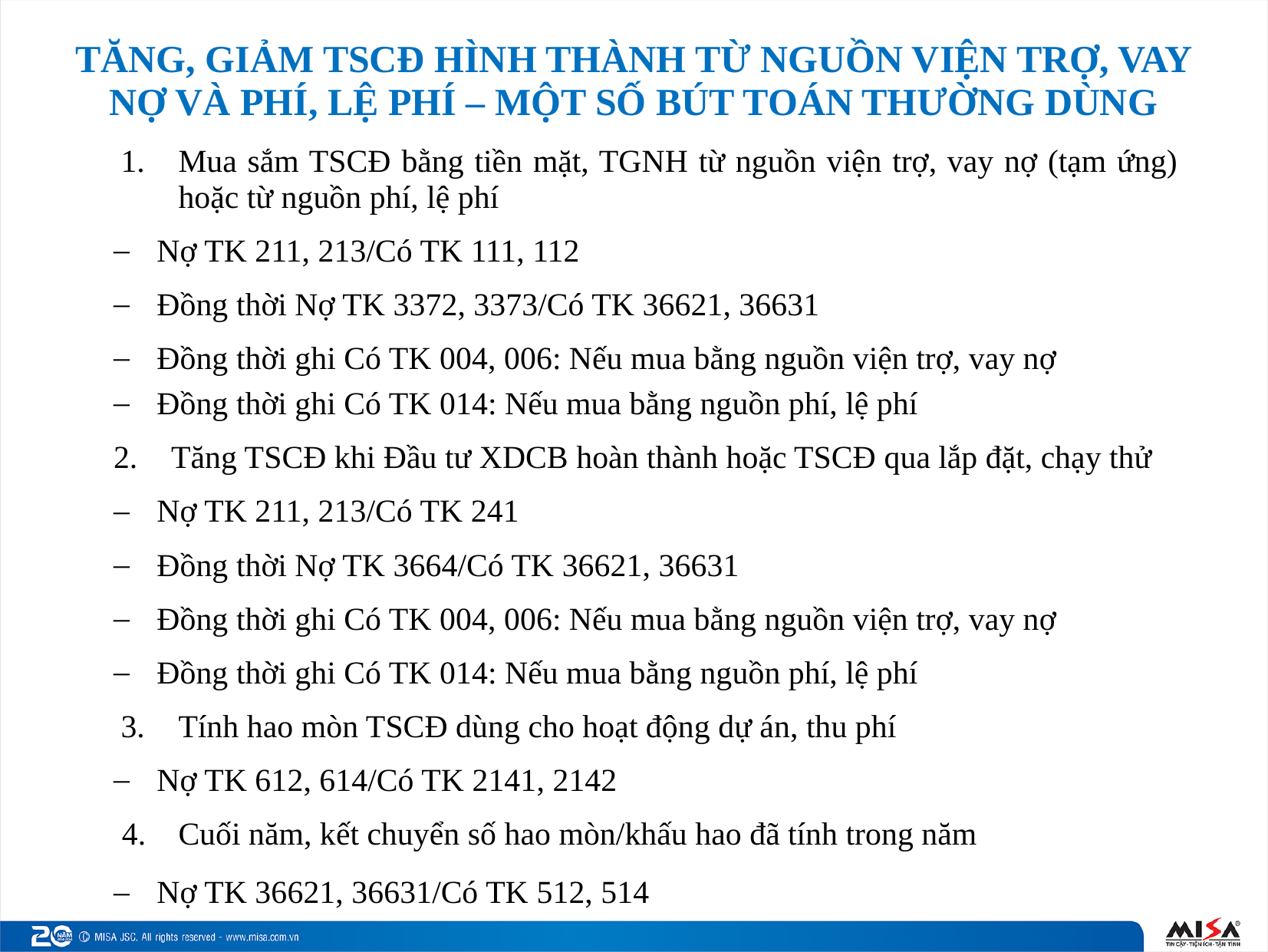

# TĂNG, GIẢM TSCĐ HÌNH THÀNH TỪ NGUỒN VIỆN TRỢ, VAY NỢ VÀ PHÍ, LỆ PHÍ – MỘT SỐ BÚT TOÁN THƯỜNG DÙNG
Mua sắm TSCĐ bằng tiền mặt, TGNH từ nguồn viện trợ, vay nợ (tạm ứng) hoặc từ nguồn phí, lệ phí
Nợ TK 211, 213/Có TK 111, 112
Đồng thời Nợ TK 3372, 3373/Có TK 36621, 36631
Đồng thời ghi Có TK 004, 006: Nếu mua bằng nguồn viện trợ, vay nợ
Đồng thời ghi Có TK 014: Nếu mua bằng nguồn phí, lệ phí
Tăng TSCĐ khi Đầu tư XDCB hoàn thành hoặc TSCĐ qua lắp đặt, chạy thử
Nợ TK 211, 213/Có TK 241
Đồng thời Nợ TK 3664/Có TK 36621, 36631
Đồng thời ghi Có TK 004, 006: Nếu mua bằng nguồn viện trợ, vay nợ
Đồng thời ghi Có TK 014: Nếu mua bằng nguồn phí, lệ phí
Tính hao mòn TSCĐ dùng cho hoạt động dự án, thu phí
Nợ TK 612, 614/Có TK 2141, 2142
Cuối năm, kết chuyển số hao mòn/khấu hao đã tính trong năm
Nợ TK 36621, 36631/Có TK 512, 514